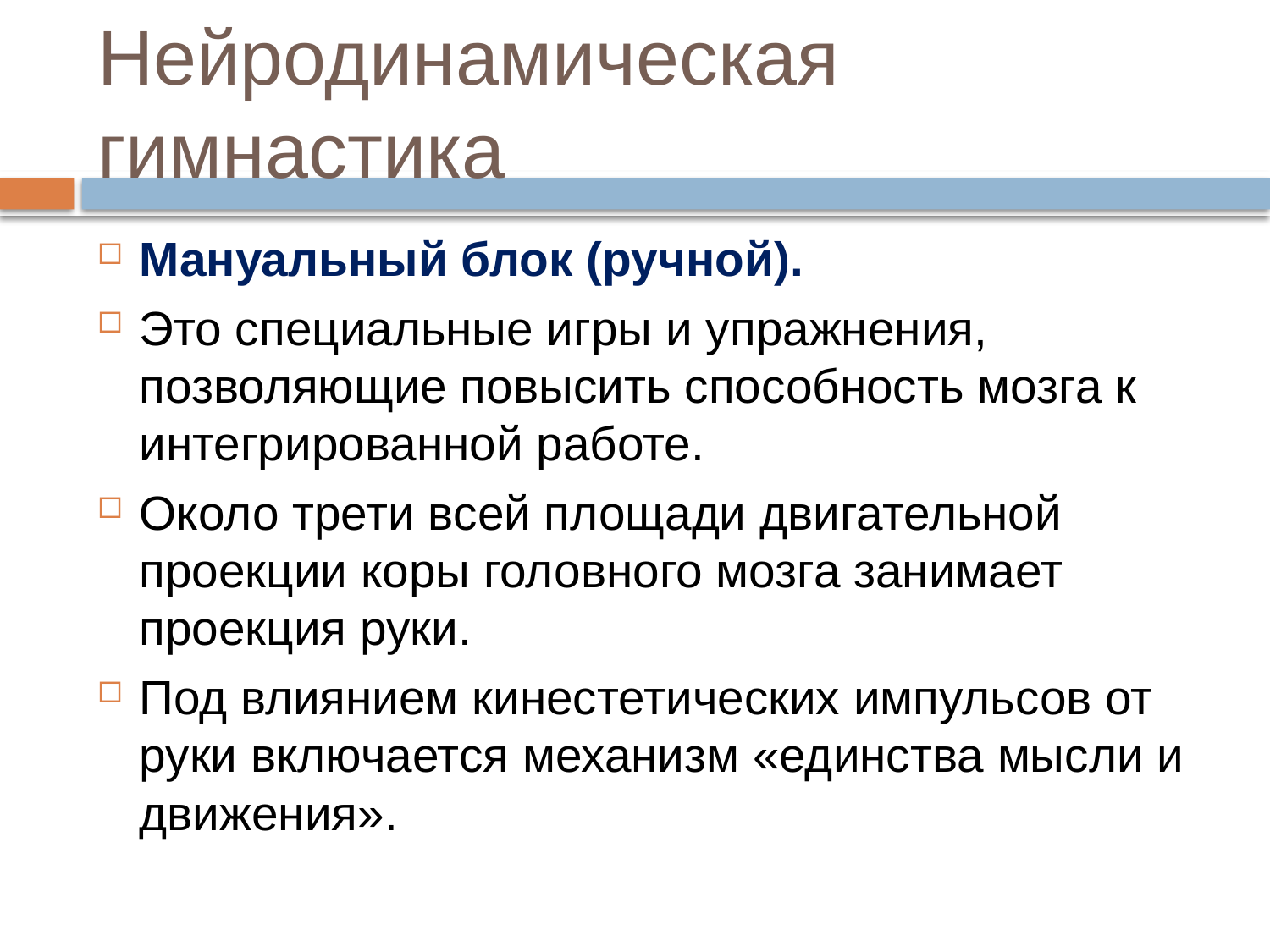

# Нейродинамическая гимнастика
Мануальный блок (ручной).
Это специальные игры и упражнения, позволяющие повысить способность мозга к интегрированной работе.
Около трети всей площади двигательной проекции коры головного мозга занимает проекция руки.
Под влиянием кинестетических импульсов от руки включается механизм «единства мысли и движения».